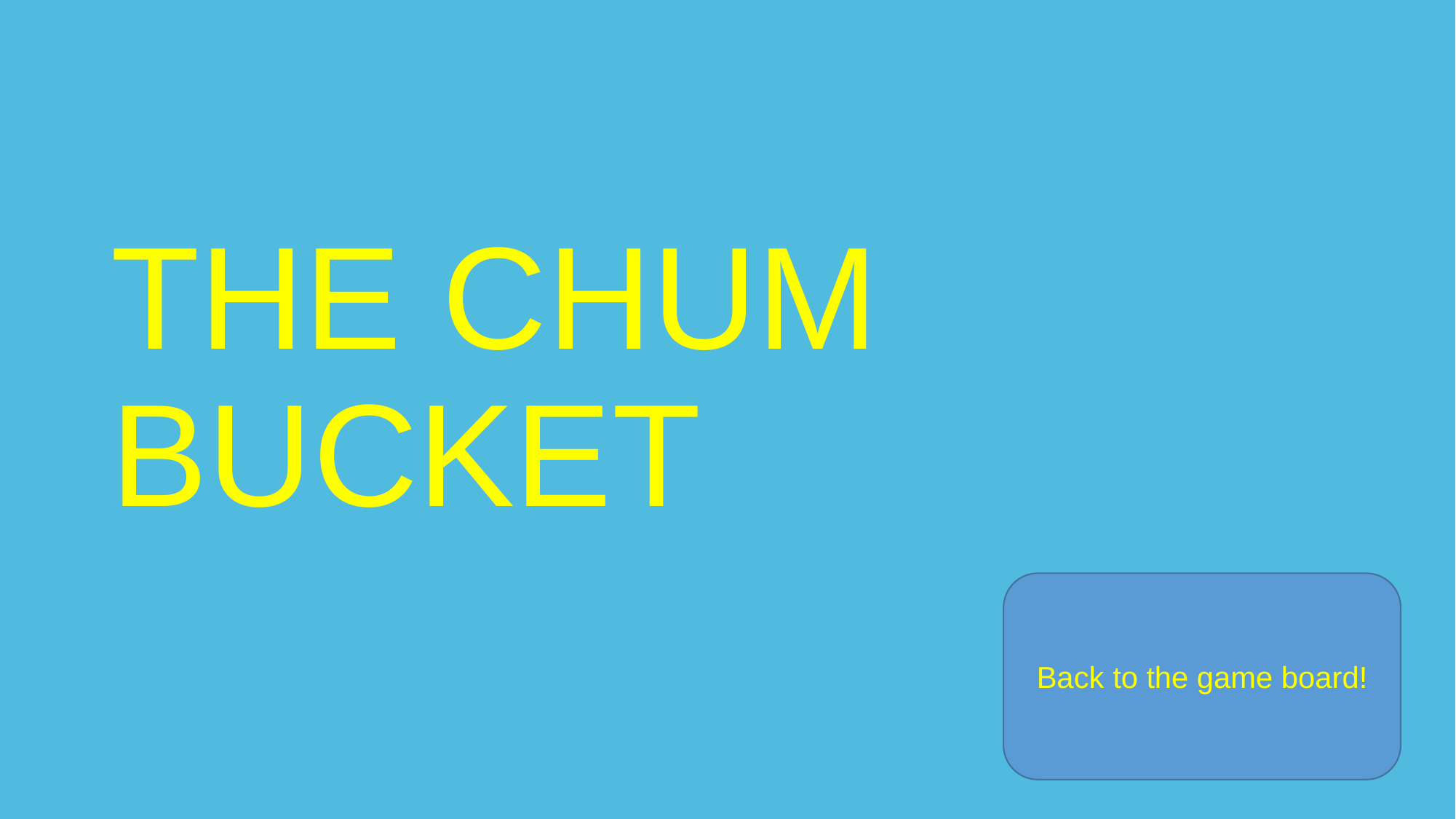

THE CHUM BUCKET
Back to the game board!